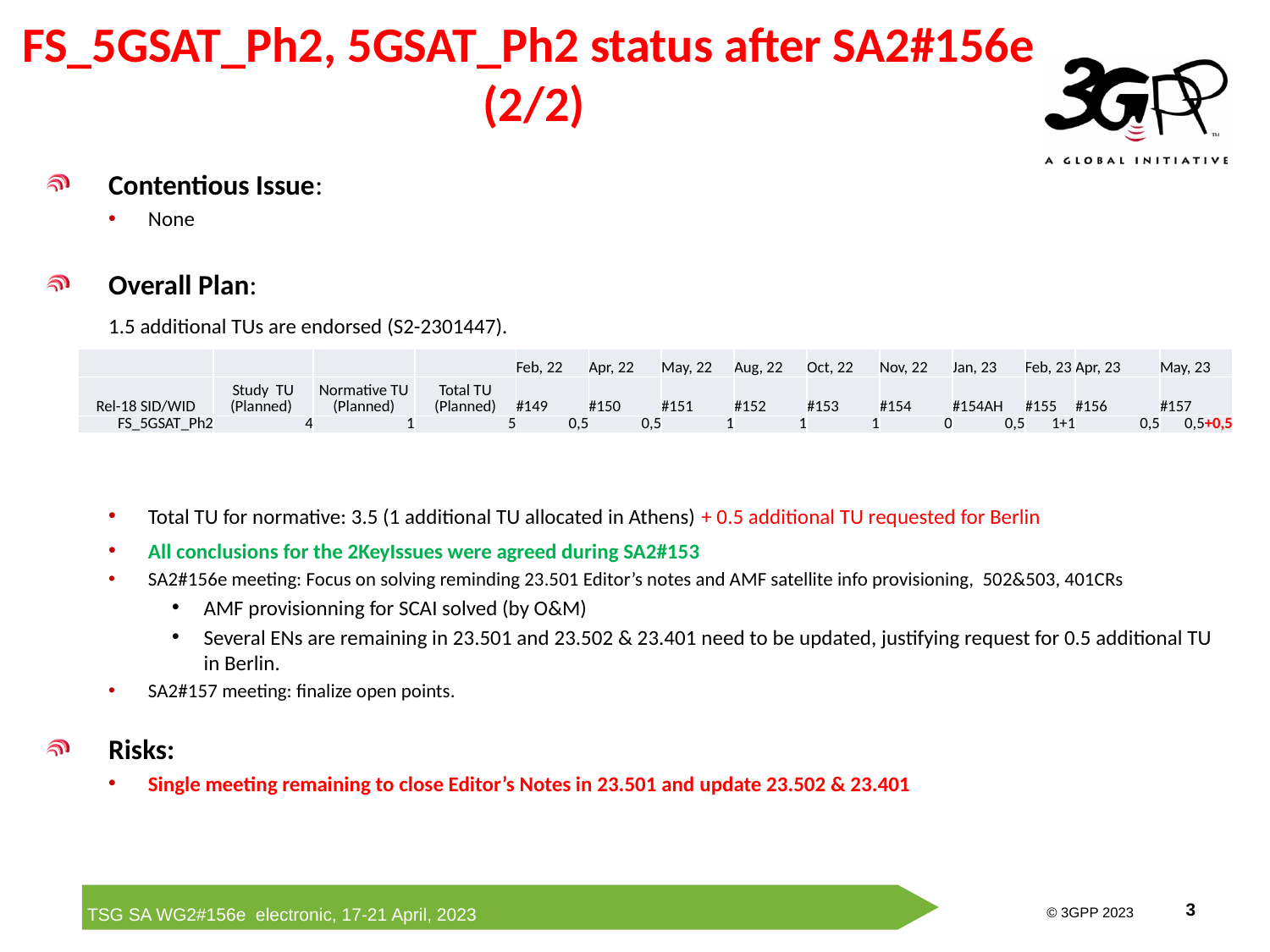

# FS_5GSAT_Ph2, 5GSAT_Ph2 status after SA2#156e (2/2)
Contentious Issue:
None

Overall Plan:
1.5 additional TUs are endorsed (S2-2301447).

Total TU for normative: 3.5 (1 additional TU allocated in Athens) + 0.5 additional TU requested for Berlin
All conclusions for the 2KeyIssues were agreed during SA2#153
SA2#156e meeting: Focus on solving reminding 23.501 Editor’s notes and AMF satellite info provisioning,  502&503, 401CRs
AMF provisionning for SCAI solved (by O&M)
Several ENs are remaining in 23.501 and 23.502 & 23.401 need to be updated, justifying request for 0.5 additional TU in Berlin.
SA2#157 meeting: finalize open points.

Risks:
Single meeting remaining to close Editor’s Notes in 23.501 and update 23.502 & 23.401
|  |  |  |  | Feb, 22 | Apr, 22 | May, 22 | Aug, 22 | Oct, 22 | Nov, 22 | Jan, 23 | Feb, 23 | Apr, 23 | May, 23 |
| --- | --- | --- | --- | --- | --- | --- | --- | --- | --- | --- | --- | --- | --- |
| Rel-18 SID/WID | Study TU (Planned) | Normative TU (Planned) | Total TU (Planned) | #149 | #150 | #151 | #152 | #153 | #154 | #154AH | #155 | #156 | #157 |
| FS\_5GSAT\_Ph2 | 4 | 1 | 5 | 0,5 | 0,5 | 1 | 1 | 1 | 0 | 0,5 | 1+1 | 0,5 | 0,5+0,5 |